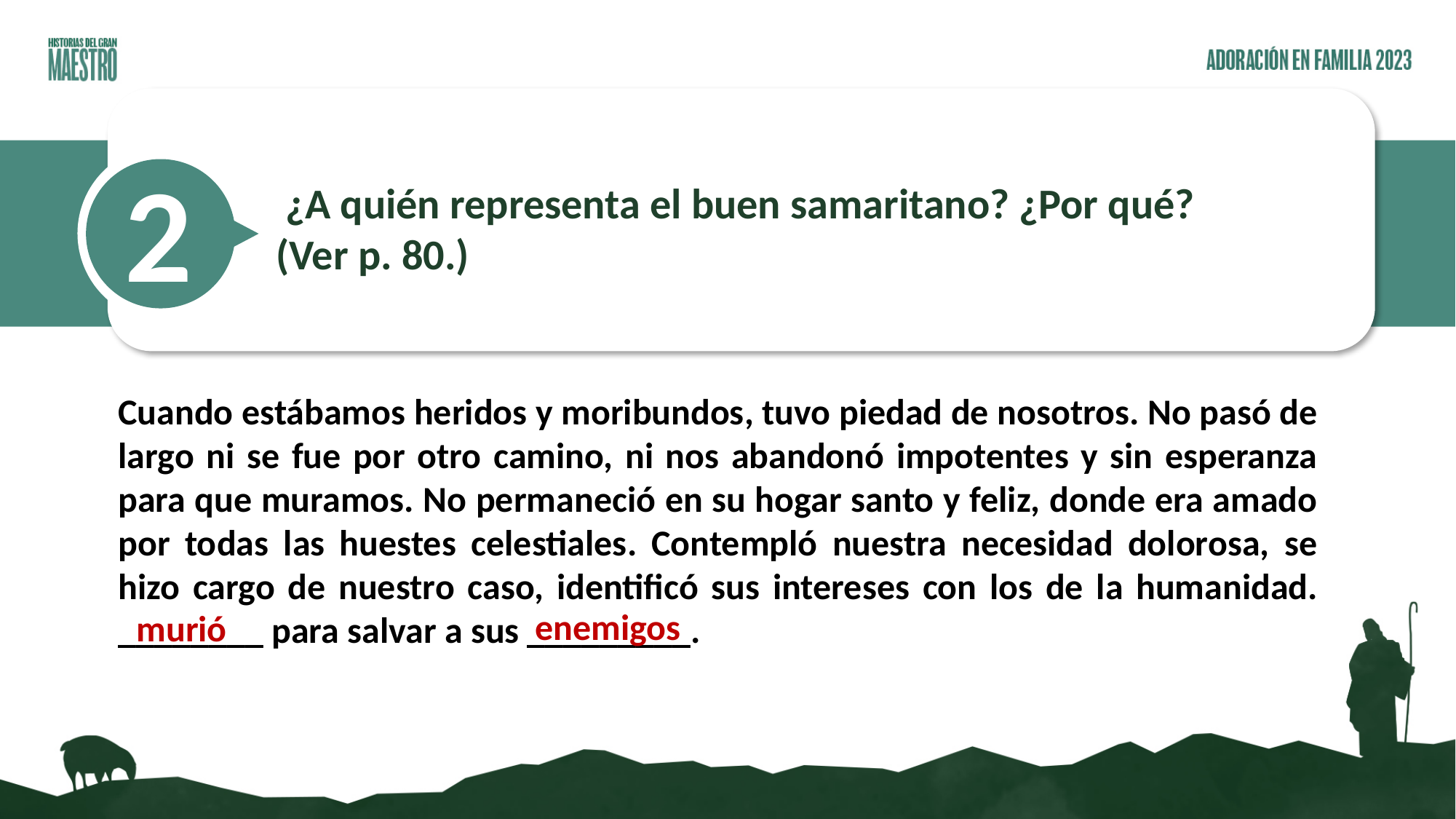

2

 ¿A quién representa el buen samaritano? ¿Por qué?
(Ver p. 80.)
Cuando estábamos heridos y moribundos, tuvo piedad de nosotros. No pasó de largo ni se fue por otro camino, ni nos abandonó impotentes y sin esperanza para que muramos. No permaneció en su hogar santo y feliz, donde era amado por todas las huestes celestiales. Contempló nuestra necesidad dolorosa, se hizo cargo de nuestro caso, identificó sus intereses con los de la humanidad. ________ para salvar a sus _________.
enemigos
murió